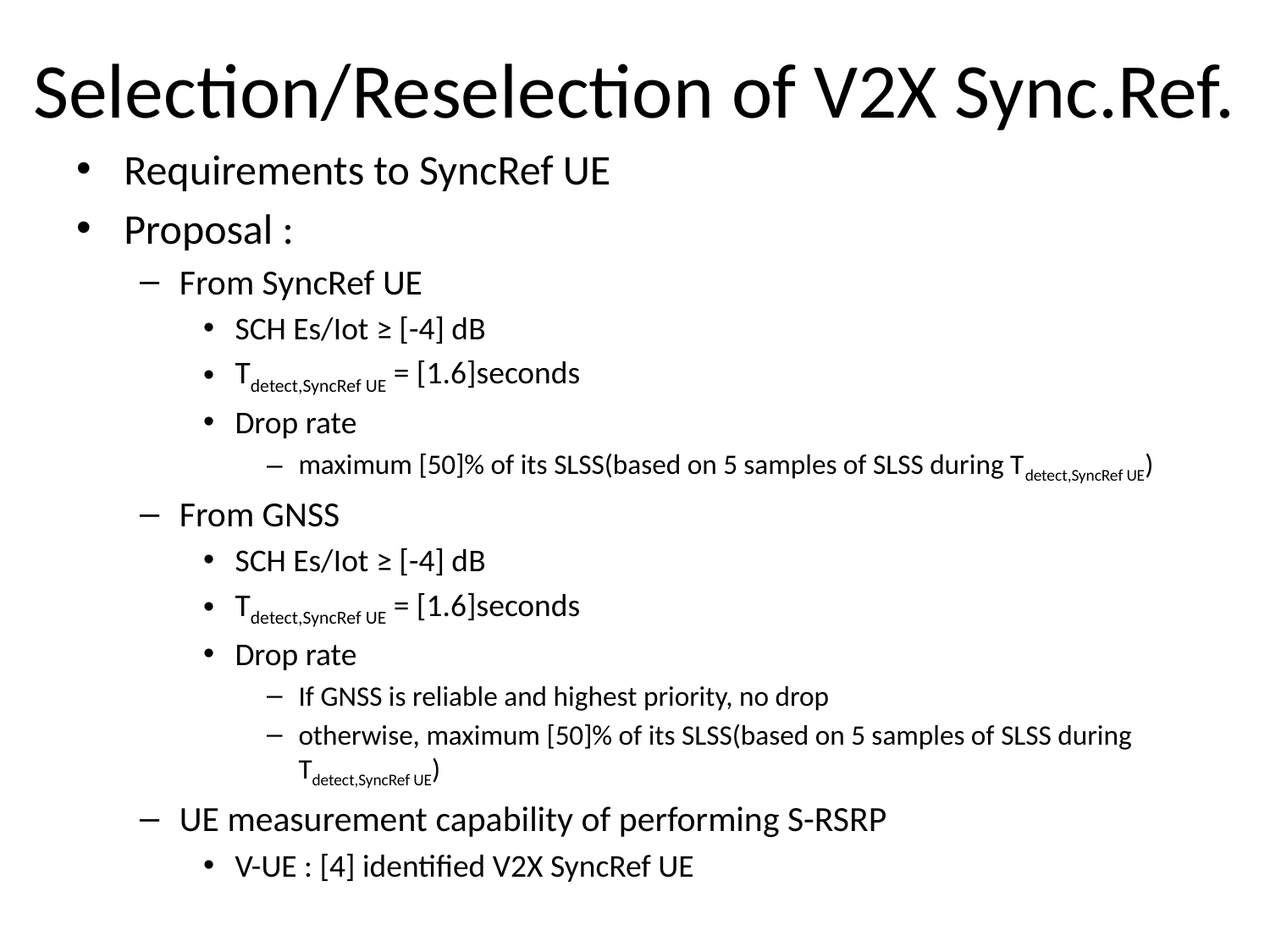

# Selection/Reselection of V2X Sync.Ref.
Requirements to SyncRef UE
Proposal :
From SyncRef UE
SCH Es/Iot ≥ [-4] dB
Tdetect,SyncRef UE = [1.6]seconds
Drop rate
maximum [50]% of its SLSS(based on 5 samples of SLSS during Tdetect,SyncRef UE)
From GNSS
SCH Es/Iot ≥ [-4] dB
Tdetect,SyncRef UE = [1.6]seconds
Drop rate
If GNSS is reliable and highest priority, no drop
otherwise, maximum [50]% of its SLSS(based on 5 samples of SLSS during Tdetect,SyncRef UE)
UE measurement capability of performing S-RSRP
V-UE : [4] identified V2X SyncRef UE